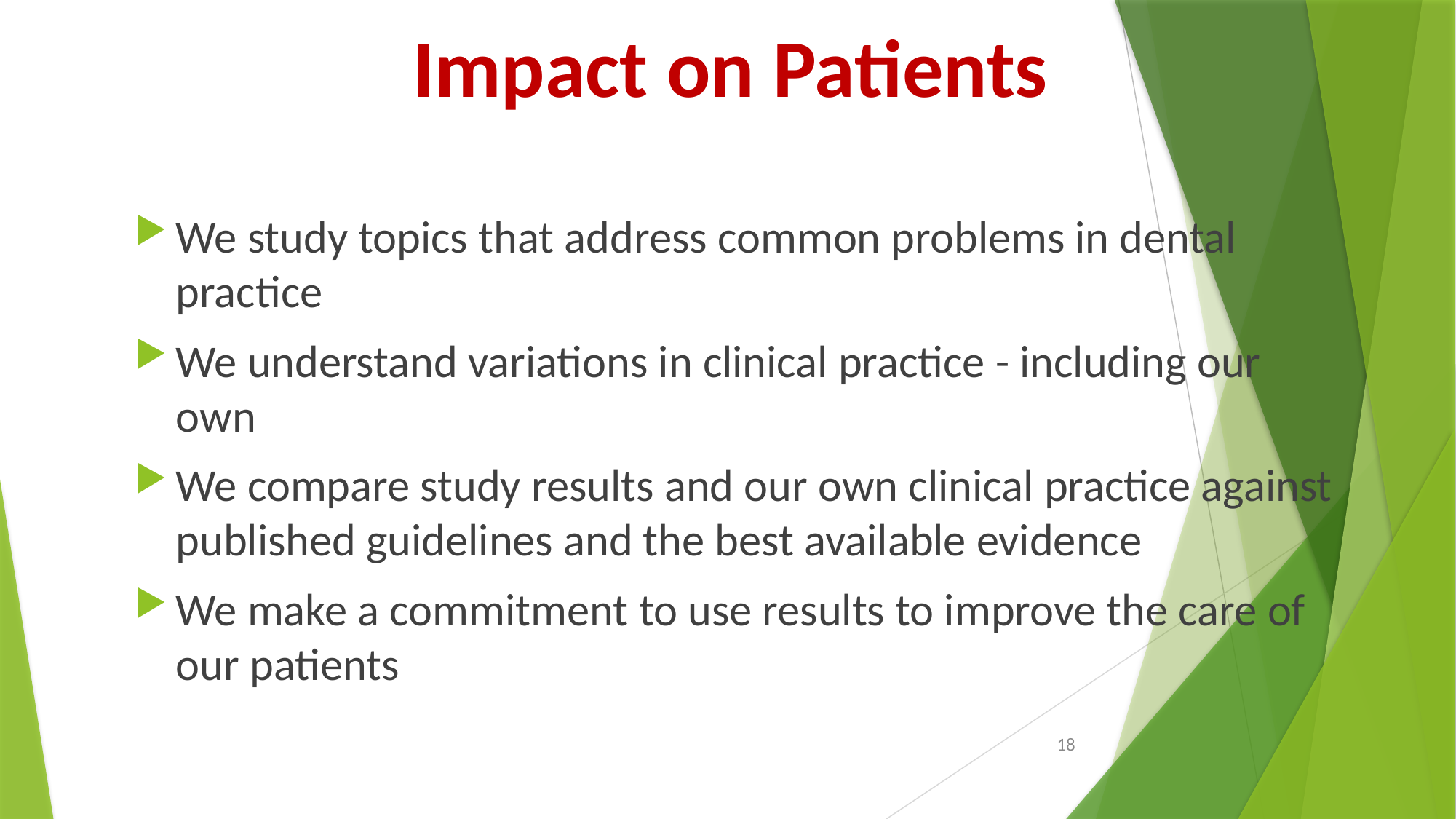

# Impact on Patients
We study topics that address common problems in dental practice
We understand variations in clinical practice - including our own
We compare study results and our own clinical practice against published guidelines and the best available evidence
We make a commitment to use results to improve the care of our patients

18